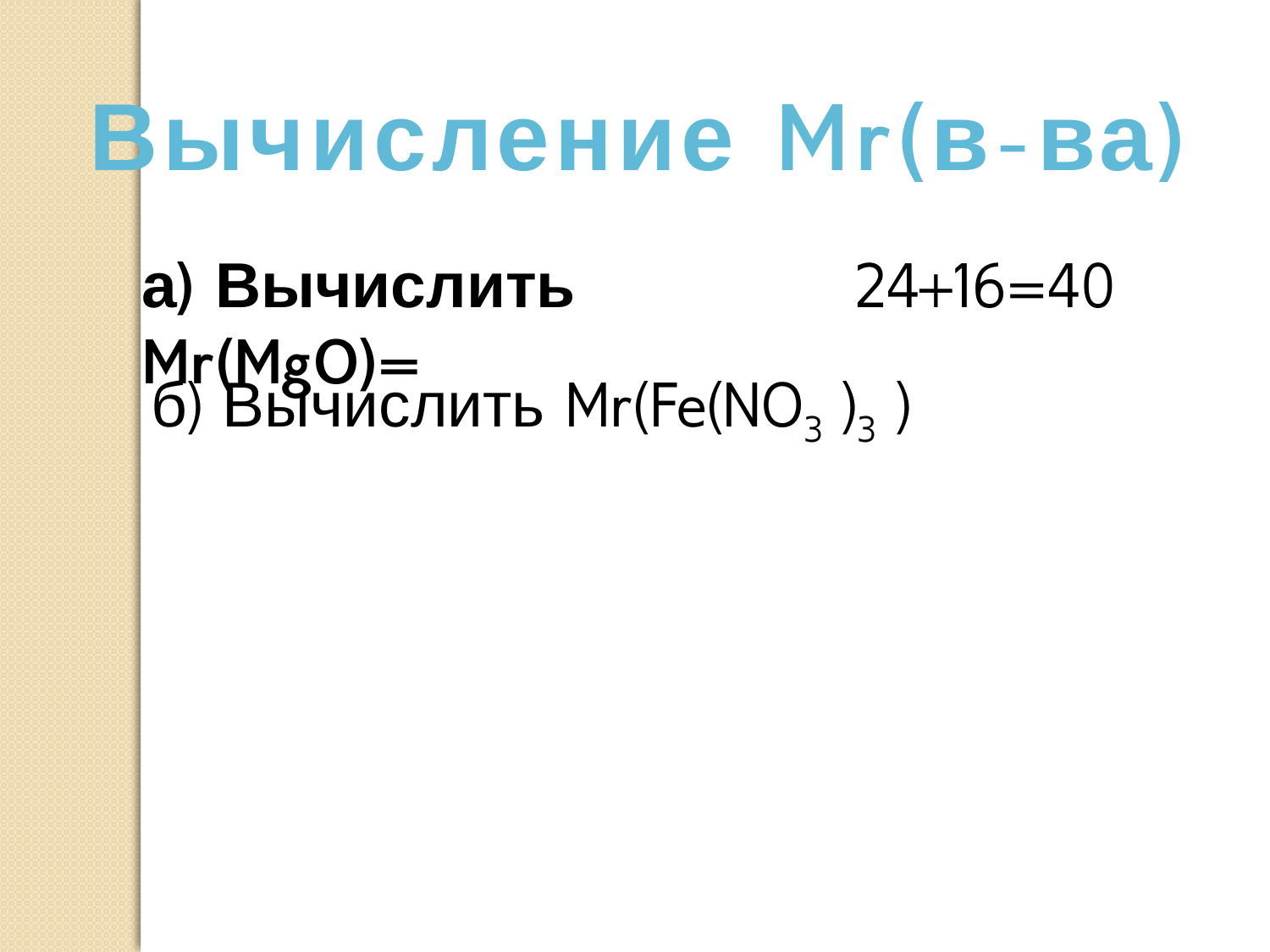

Вычисление Mr(в-ва)
а) Вычислить Mr(MgO)=
24+16=40
б) Вычислить Mr(Fe(NO3 )3 )